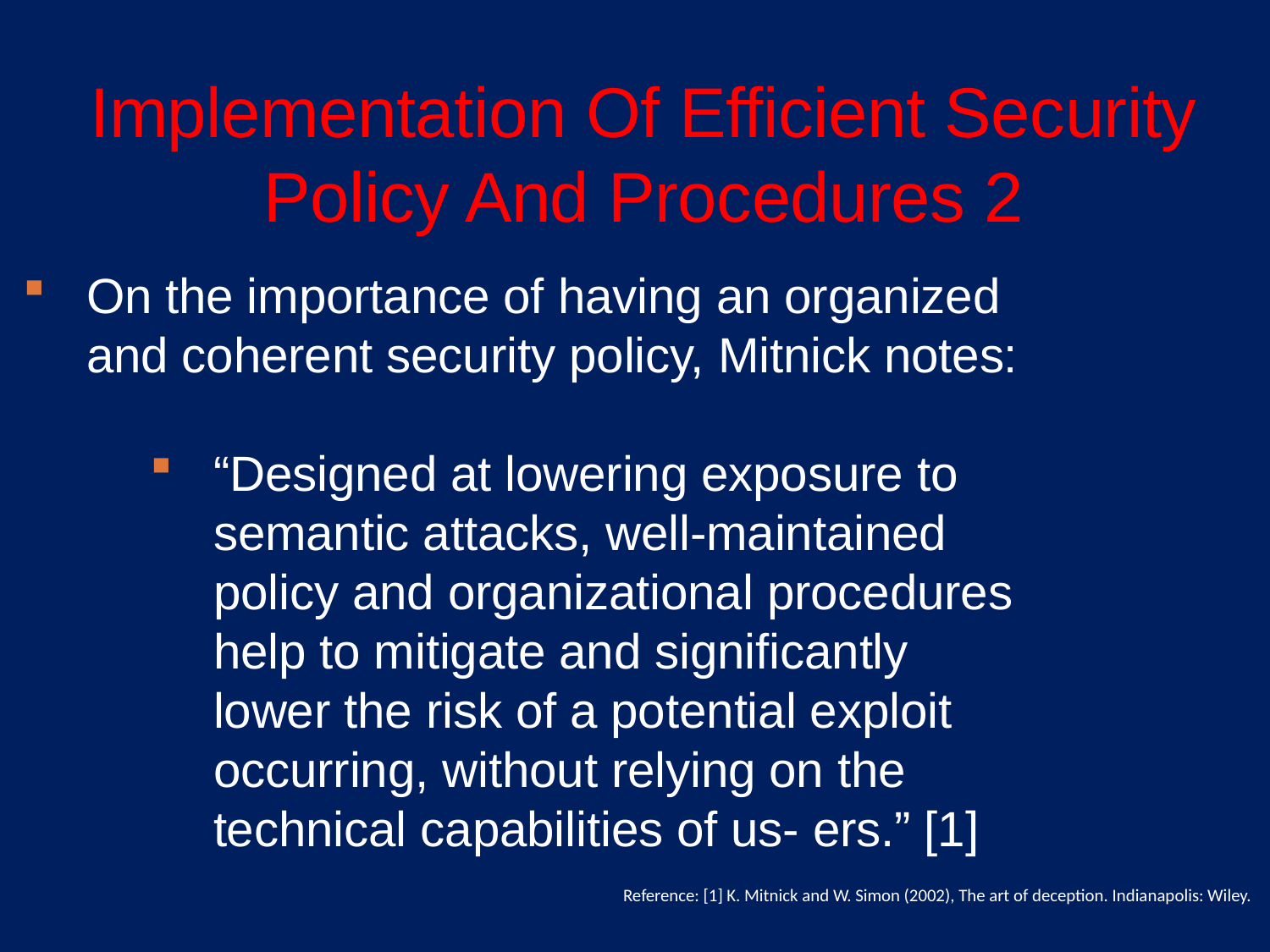

# Implementation Of Efficient Security Policy And Procedures 2
On the importance of having an organized and coherent security policy, Mitnick notes:

“Designed at lowering exposure to semantic attacks, well-maintained policy and organizational procedures help to mitigate and significantly lower the risk of a potential exploit occurring, without relying on the technical capabilities of us- ers.” [1]
Reference: [1] K. Mitnick and W. Simon (2002), The art of deception. Indianapolis: Wiley.